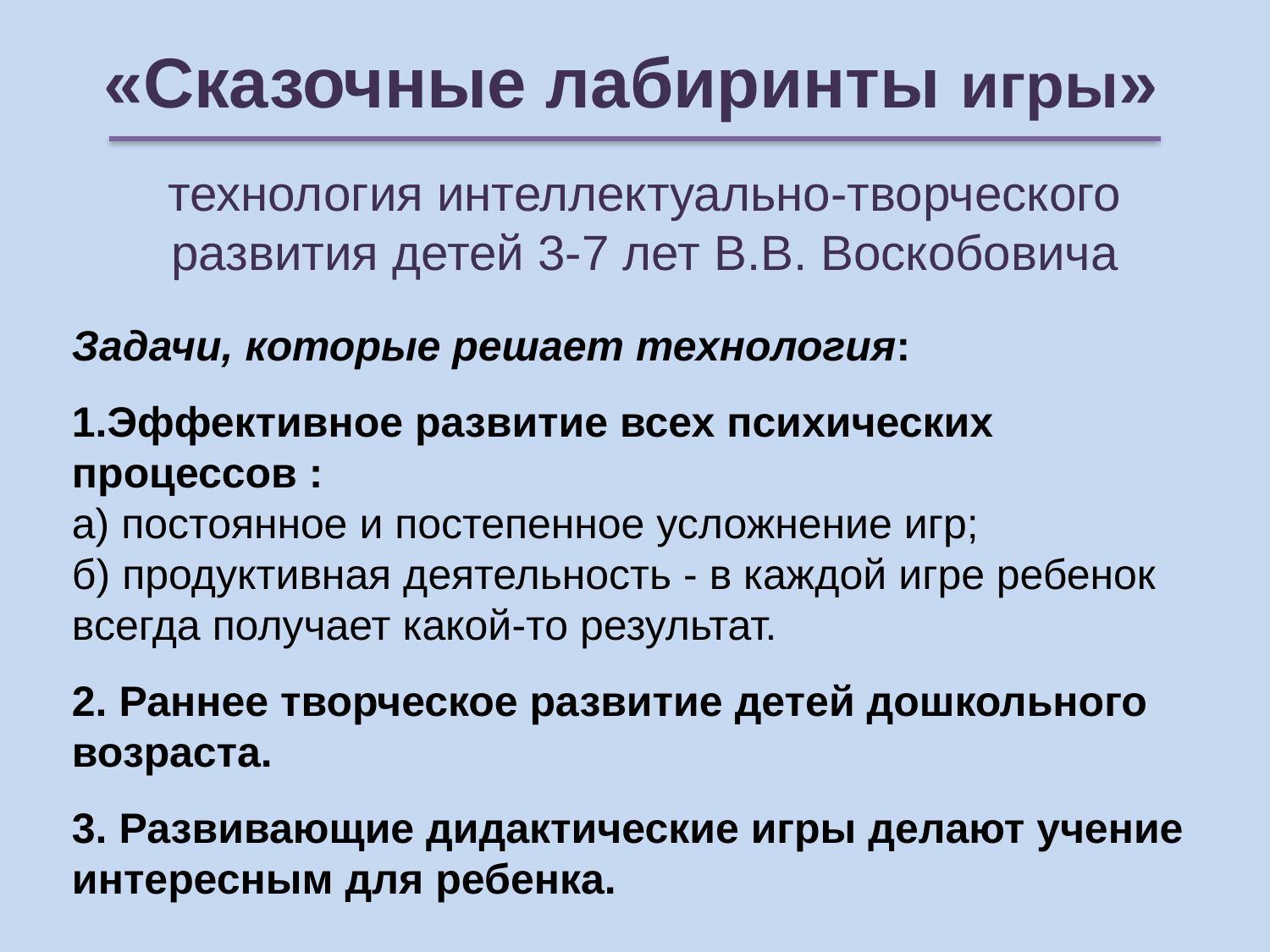

# «Сказочные лабиринты игры»
технология интеллектуально-творческого развития детей 3-7 лет В.В. Воскобовича

Задачи, которые решает технология:

1.Эффективное развитие всех психических процессов :
а) постоянное и постепенное усложнение игр;
б) продуктивная деятельность - в каждой игре ребенок всегда получает какой-то результат.

2. Раннее творческое развитие детей дошкольного возраста.

3. Развивающие дидактические игры делают учение интересным для ребенка.